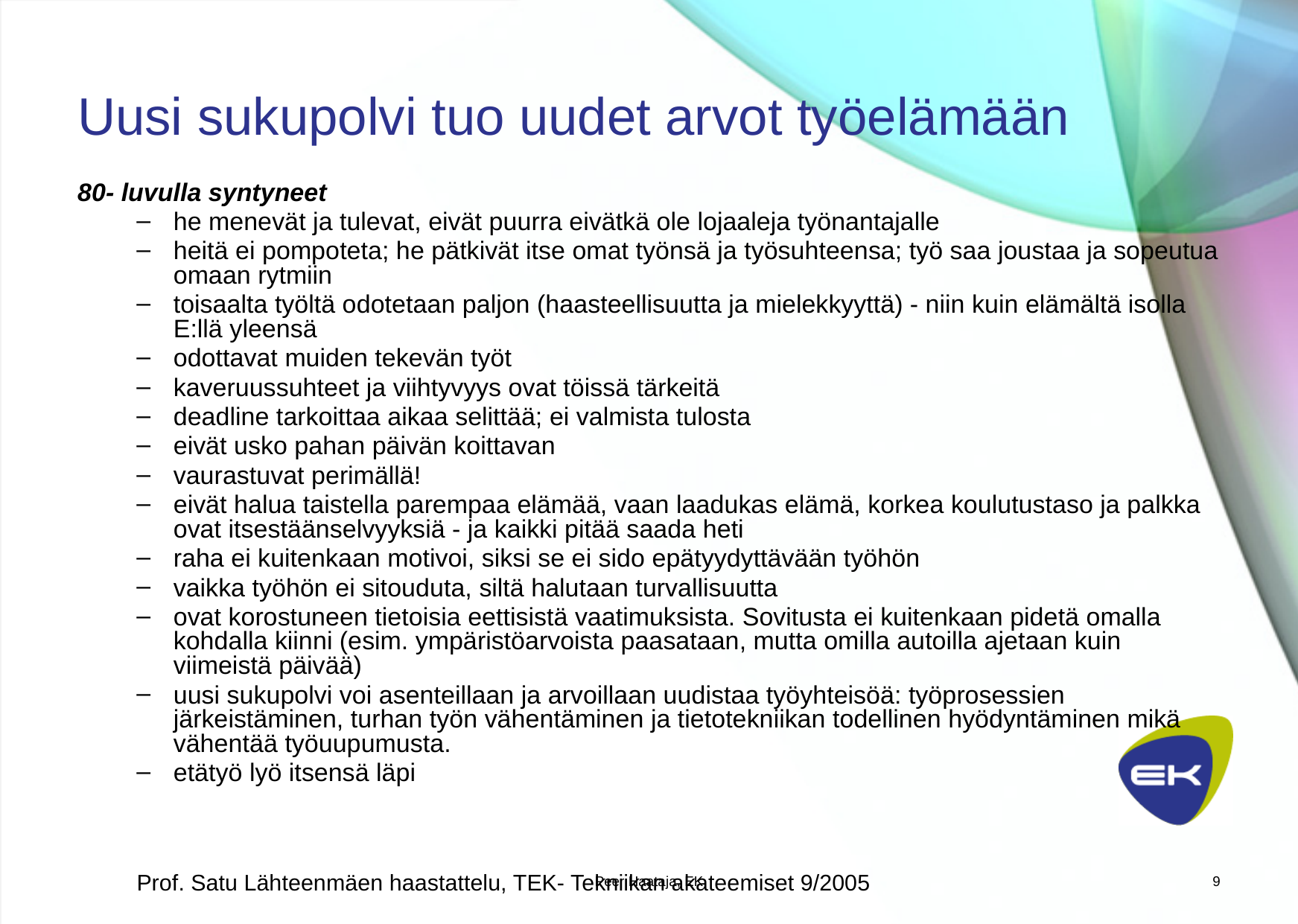

# Uusi sukupolvi tuo uudet arvot työelämään
80- luvulla syntyneet
he menevät ja tulevat, eivät puurra eivätkä ole lojaaleja työnantajalle
heitä ei pompoteta; he pätkivät itse omat työnsä ja työsuhteensa; työ saa joustaa ja sopeutua omaan rytmiin
toisaalta työltä odotetaan paljon (haasteellisuutta ja mielekkyyttä) - niin kuin elämältä isolla E:llä yleensä
odottavat muiden tekevän työt
kaveruussuhteet ja viihtyvyys ovat töissä tärkeitä
deadline tarkoittaa aikaa selittää; ei valmista tulosta
eivät usko pahan päivän koittavan
vaurastuvat perimällä!
eivät halua taistella parempaa elämää, vaan laadukas elämä, korkea koulutustaso ja palkka ovat itsestäänselvyyksiä - ja kaikki pitää saada heti
raha ei kuitenkaan motivoi, siksi se ei sido epätyydyttävään työhön
vaikka työhön ei sitouduta, siltä halutaan turvallisuutta
ovat korostuneen tietoisia eettisistä vaatimuksista. Sovitusta ei kuitenkaan pidetä omalla kohdalla kiinni (esim. ympäristöarvoista paasataan, mutta omilla autoilla ajetaan kuin viimeistä päivää)
uusi sukupolvi voi asenteillaan ja arvoillaan uudistaa työyhteisöä: työprosessien järkeistäminen, turhan työn vähentäminen ja tietotekniikan todellinen hyödyntäminen mikä vähentää työuupumusta.
etätyö lyö itsensä läpi

Prof. Satu Lähteenmäen haastattelu, TEK- Tekniikan akateemiset 9/2005

Peer Haataja, EK
9